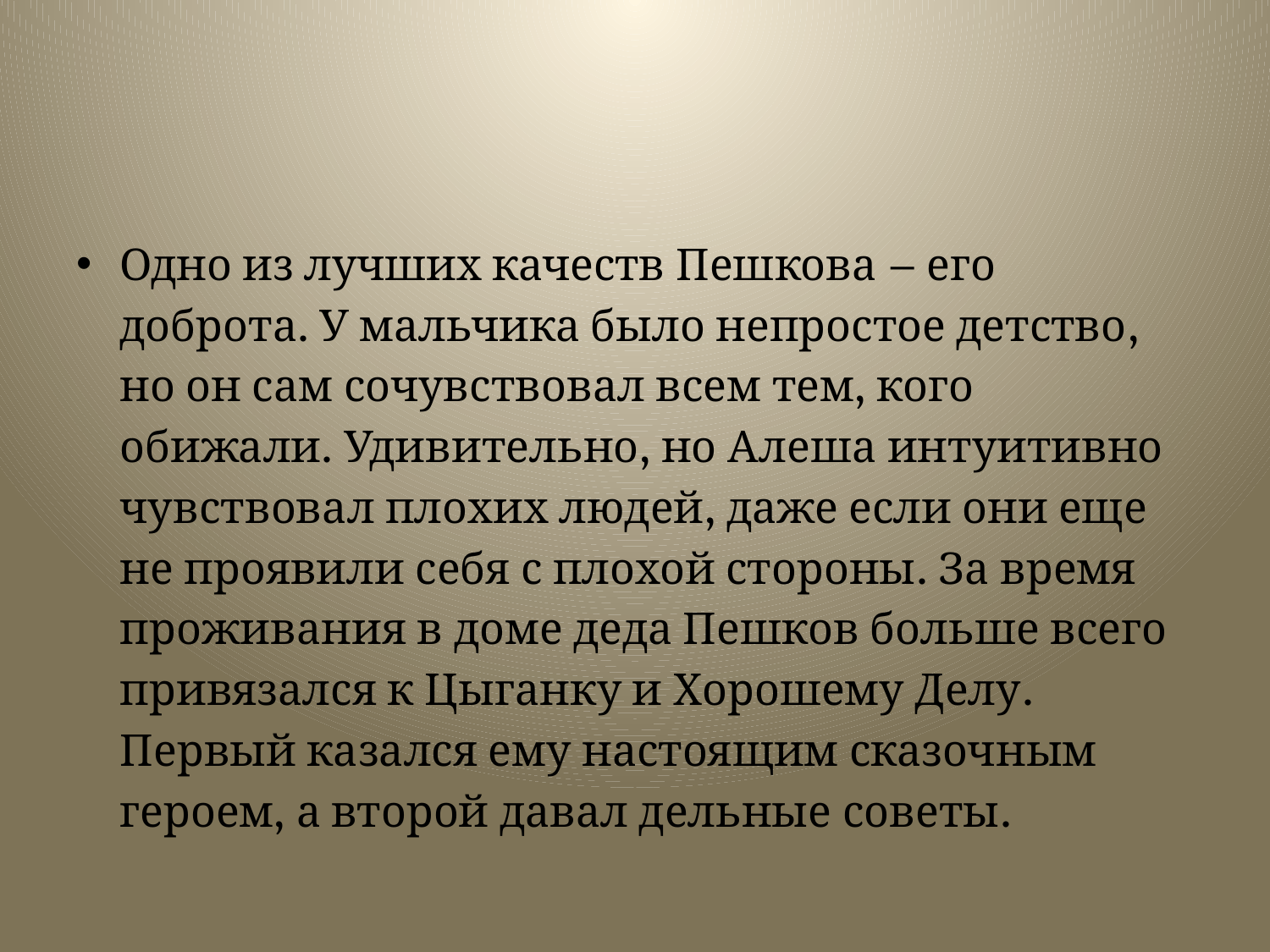

#
Одно из лучших качеств Пешкова – его доброта. У мальчика было непростое детство, но он сам сочувствовал всем тем, кого обижали. Удивительно, но Алеша интуитивно чувствовал плохих людей, даже если они еще не проявили себя с плохой стороны. За время проживания в доме деда Пешков больше всего привязался к Цыганку и Хорошему Делу. Первый казался ему настоящим сказочным героем, а второй давал дельные советы.